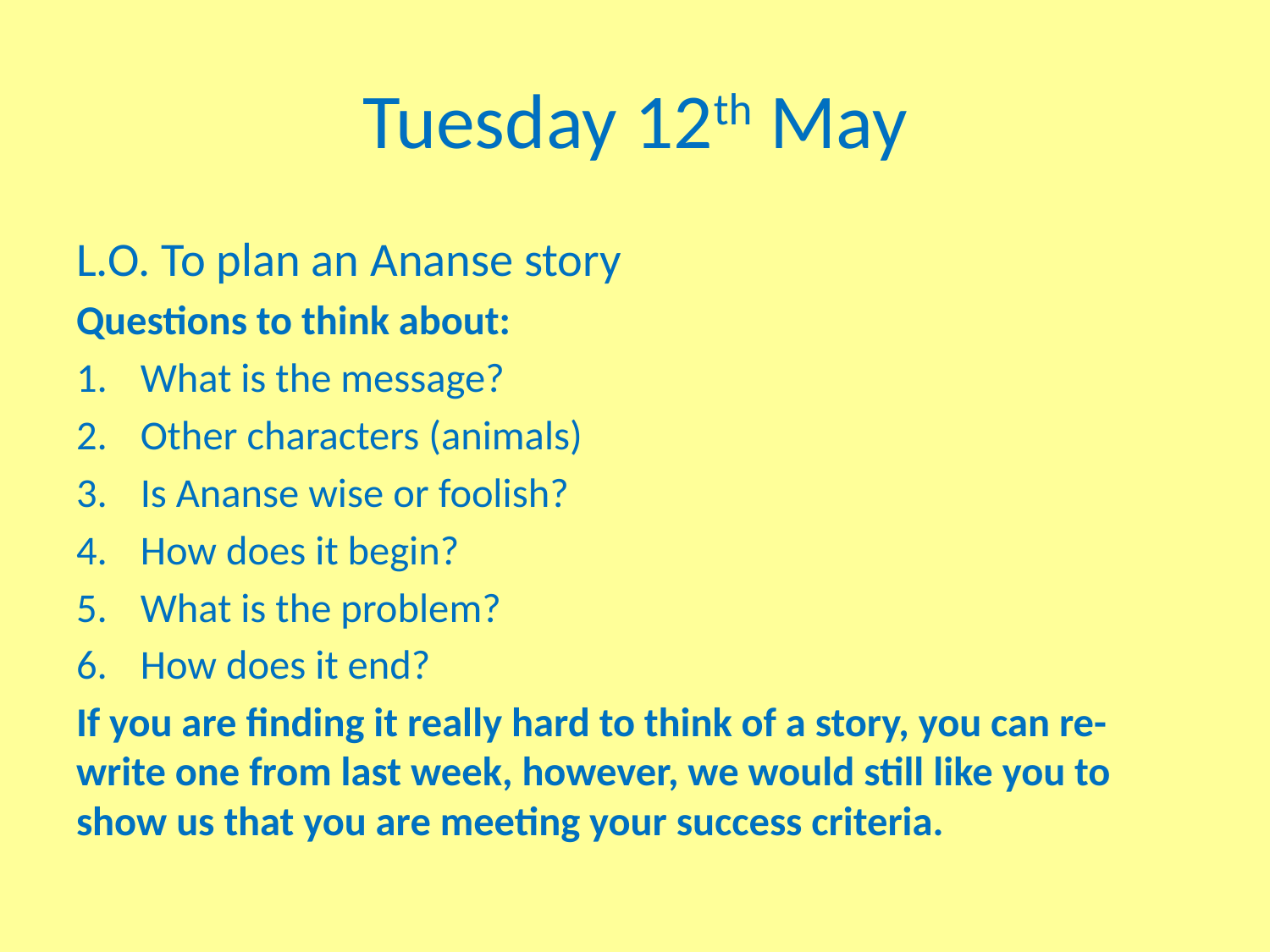

# Tuesday 12th May
L.O. To plan an Ananse story
Questions to think about:
What is the message?
Other characters (animals)
Is Ananse wise or foolish?
How does it begin?
What is the problem?
How does it end?
If you are finding it really hard to think of a story, you can re-write one from last week, however, we would still like you to show us that you are meeting your success criteria.